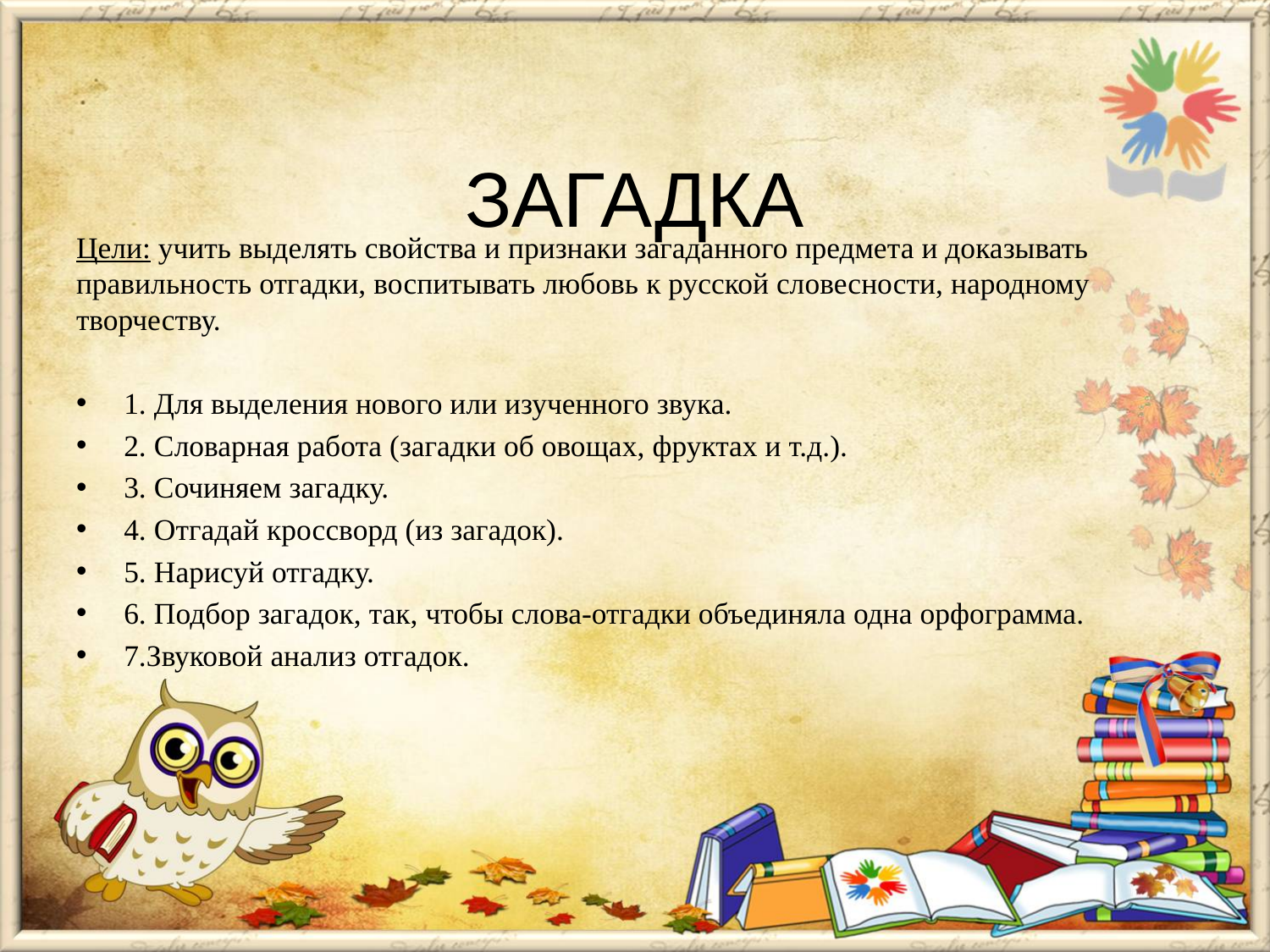

# ЗАГАДКА
Цели: учить выделять свойства и признаки загаданного предмета и доказывать правильность отгадки, воспитывать любовь к русской словесности, народному творчеству.

1. Для выделения нового или изученного звука.
2. Словарная работа (загадки об овощах, фруктах и т.д.).
3. Сочиняем загадку.
4. Отгадай кроссворд (из загадок).
5. Нарисуй отгадку.
6. Подбор загадок, так, чтобы слова-отгадки объединяла одна орфограмма.
7.Звуковой анализ отгадок.